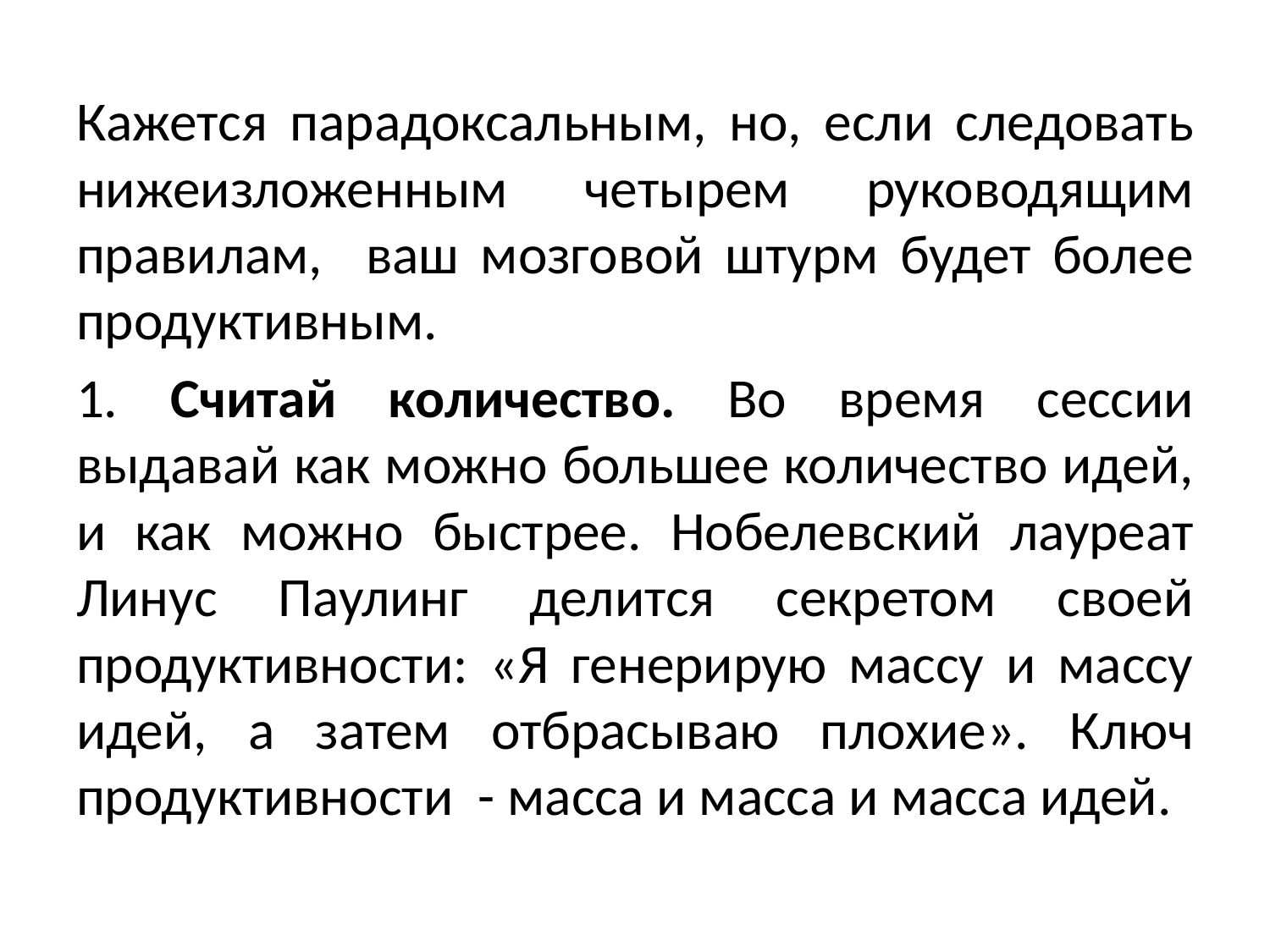

Кажется парадоксальным, но, если следовать нижеизложенным четырем руководящим правилам,  ваш мозговой штурм будет более продуктивным.
1. Считай количество. Во время сессии выдавай как можно большее количество идей, и как можно быстрее. Нобелевский лауреат Линус Паулинг делится секретом своей продуктивности: «Я генерирую массу и массу идей, а затем отбрасываю плохие». Ключ продуктивности  - масса и масса и масса идей.